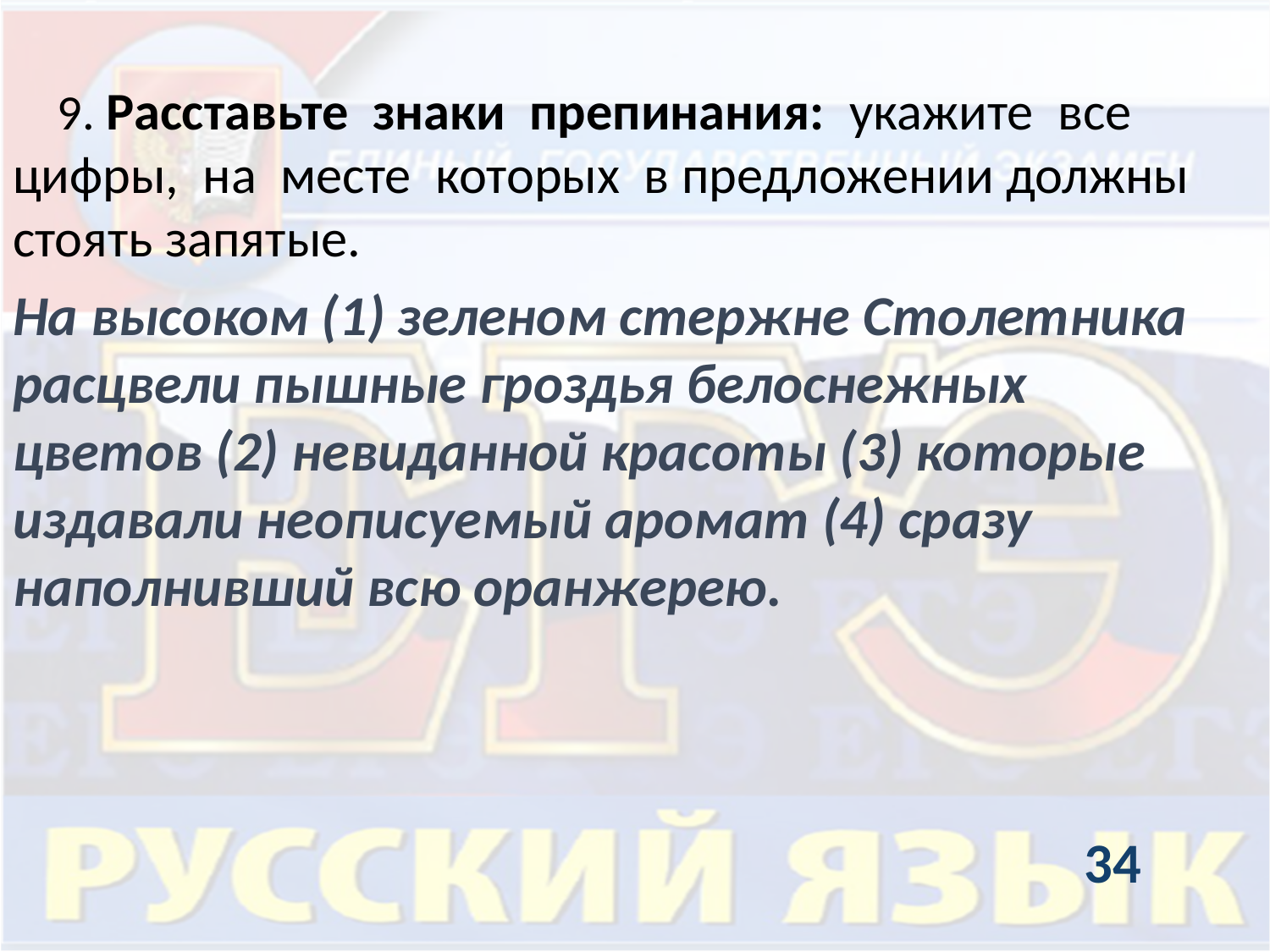

9. Расставьте  знаки  препинания:  укажите  все  цифры,  на  месте  которых  в предложении должны стоять запятые.
На высоком (1) зеленом стержне Столетника расцвели пышные гроздья белоснежных цветов (2) невиданной красоты (3) которые издавали неописуемый аромат (4) сразу наполнивший всю оранжерею.
34